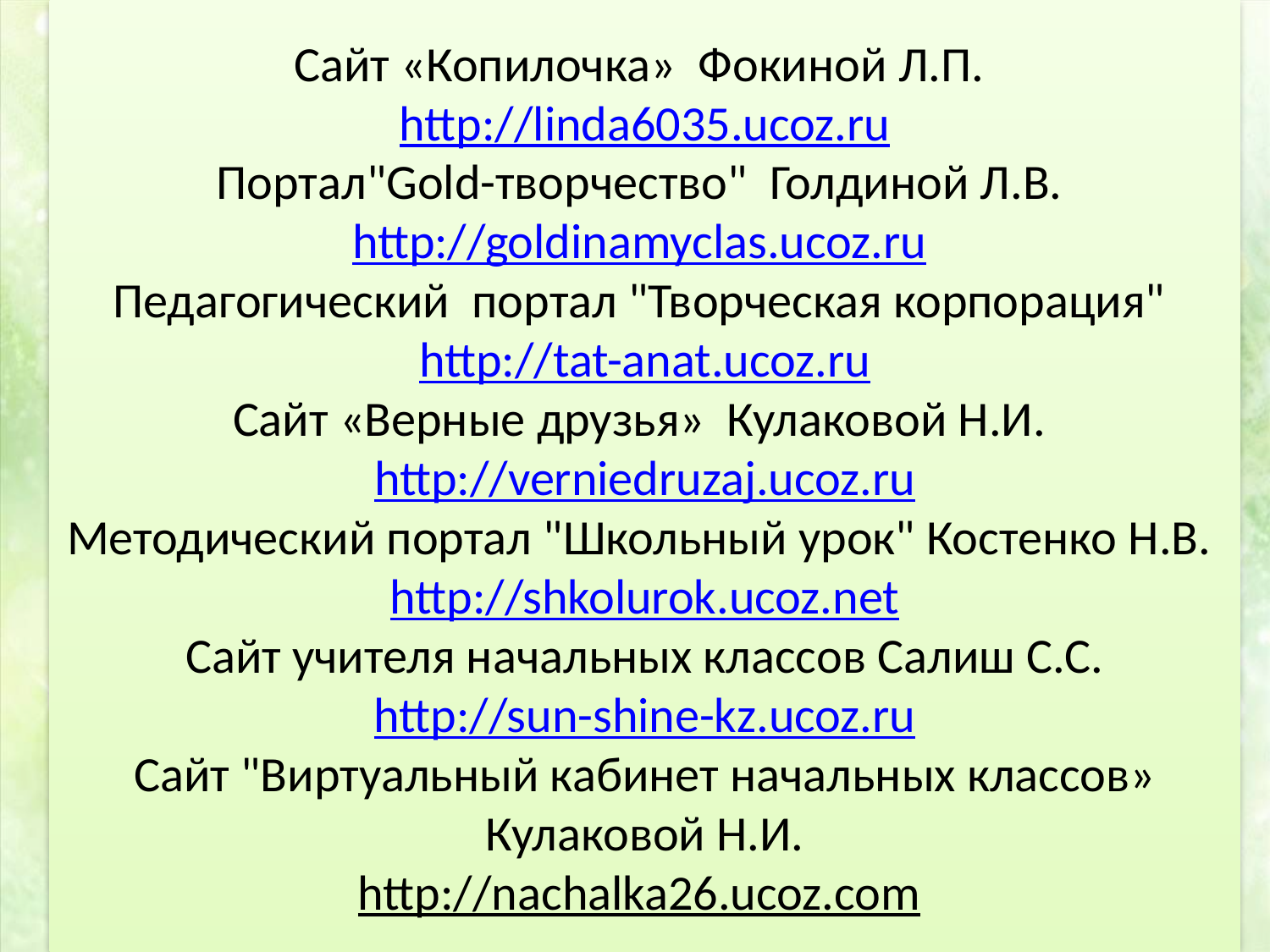

Сайт «Копилочка»  Фокиной Л.П. http://linda6035.ucoz.ru
Портал"Gold-творчество"  Голдиной Л.В. http://goldinamyclas.ucoz.ru
Педагогический  портал "Творческая корпорация" http://tat-anat.ucoz.ru
Сайт «Верные друзья»  Кулаковой Н.И. http://verniedruzaj.ucoz.ru
Методический портал "Школьный урок" Костенко Н.В. http://shkolurok.ucoz.net
Сайт учителя начальных классов Салиш С.С.
http://sun-shine-kz.ucoz.ru
Сайт "Виртуальный кабинет начальных классов» Кулаковой Н.И.
http://nachalka26.ucoz.com